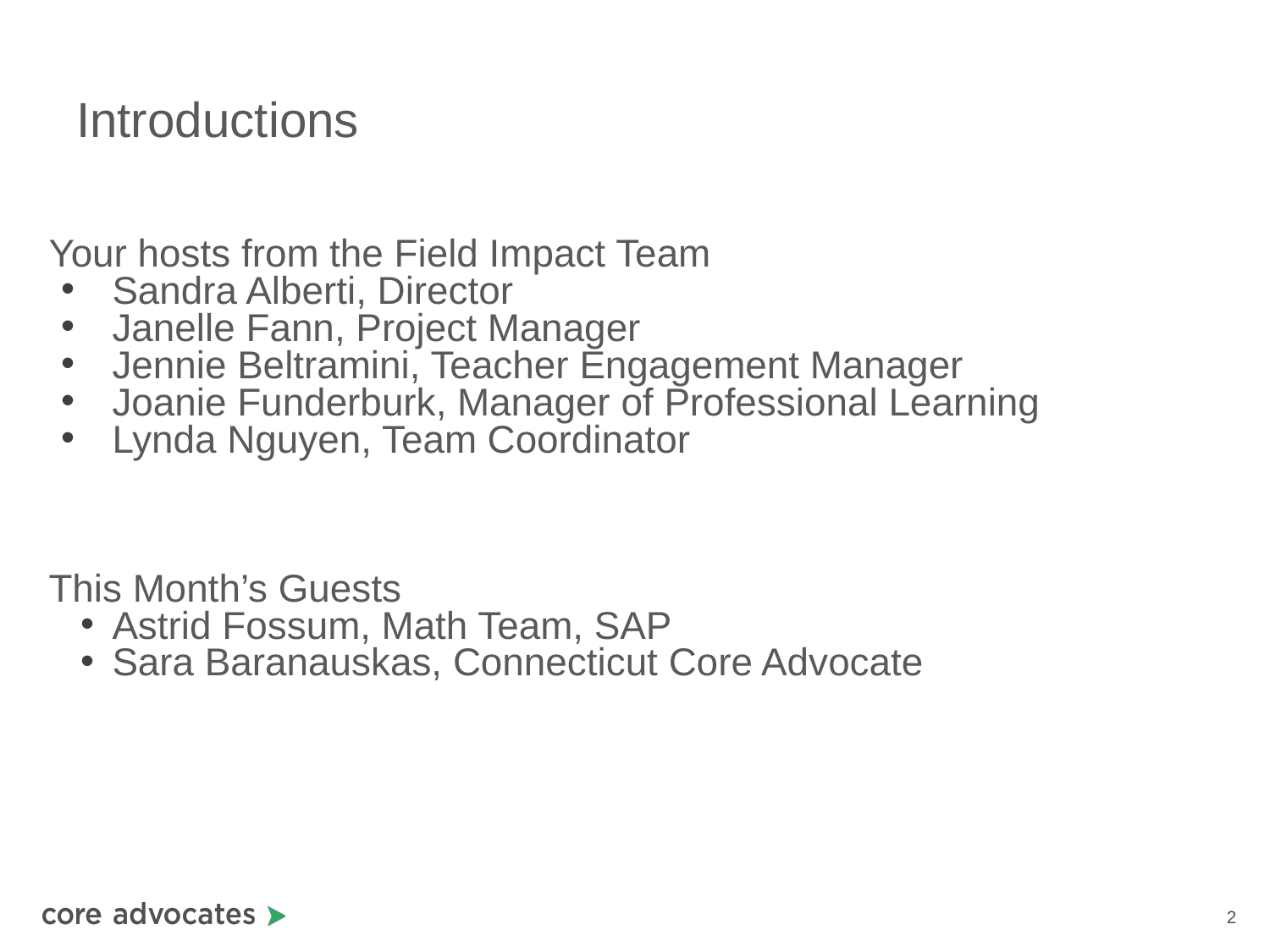

# Introductions
Your hosts from the Field Impact Team
Sandra Alberti, Director
Janelle Fann, Project Manager
Jennie Beltramini, Teacher Engagement Manager
Joanie Funderburk, Manager of Professional Learning
Lynda Nguyen, Team Coordinator

This Month’s Guests
Astrid Fossum, Math Team, SAP
Sara Baranauskas, Connecticut Core Advocate